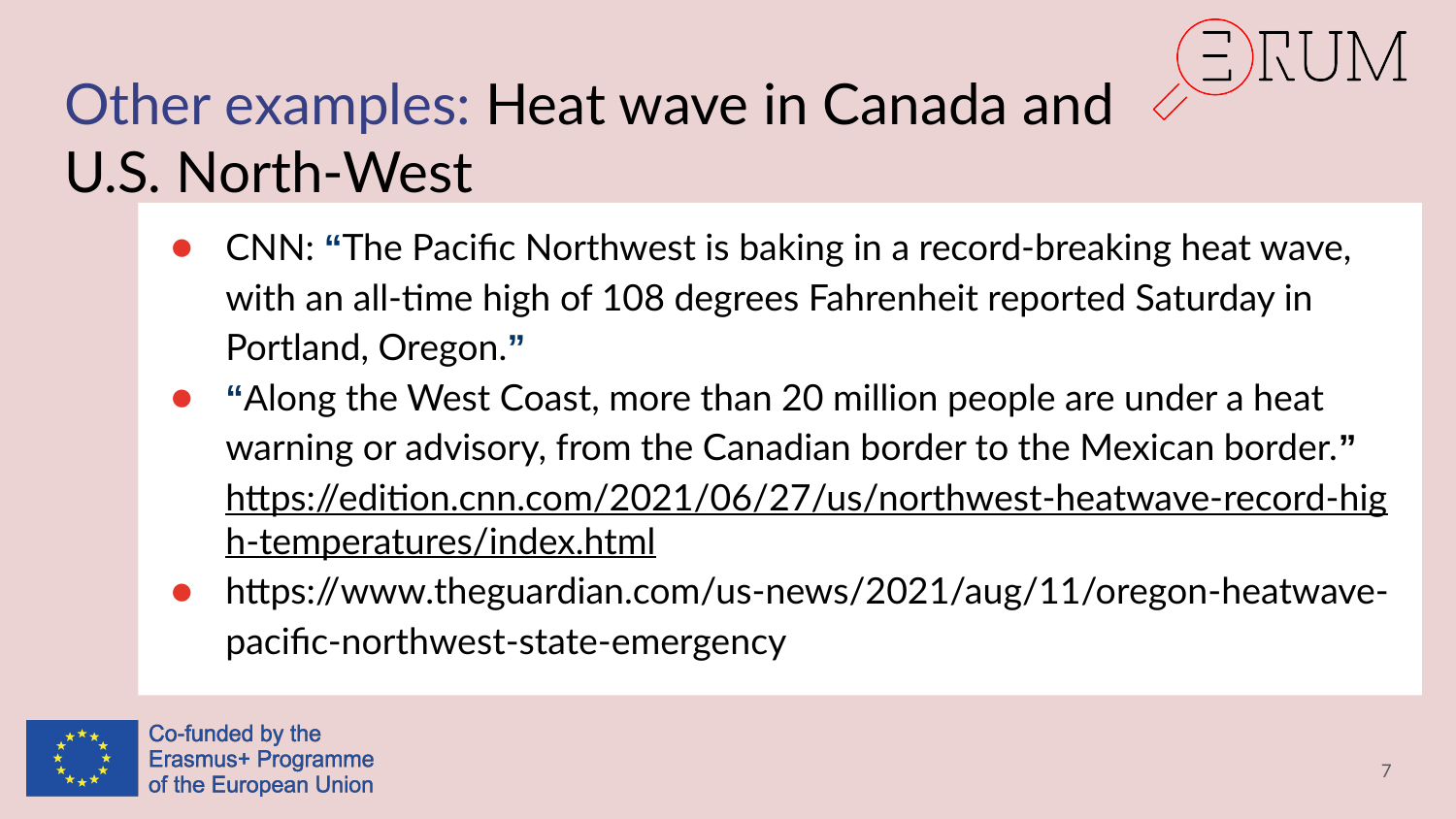

# Other examples: Heat wave in Canada and U.S. North-West
CNN: “The Pacific Northwest is baking in a record-breaking heat wave, with an all-time high of 108 degrees Fahrenheit reported Saturday in Portland, Oregon.”
“Along the West Coast, more than 20 million people are under a heat warning or advisory, from the Canadian border to the Mexican border.”   https://edition.cnn.com/2021/06/27/us/northwest-heatwave-record-high-temperatures/index.html
https://www.theguardian.com/us-news/2021/aug/11/oregon-heatwave-pacific-northwest-state-emergency

7